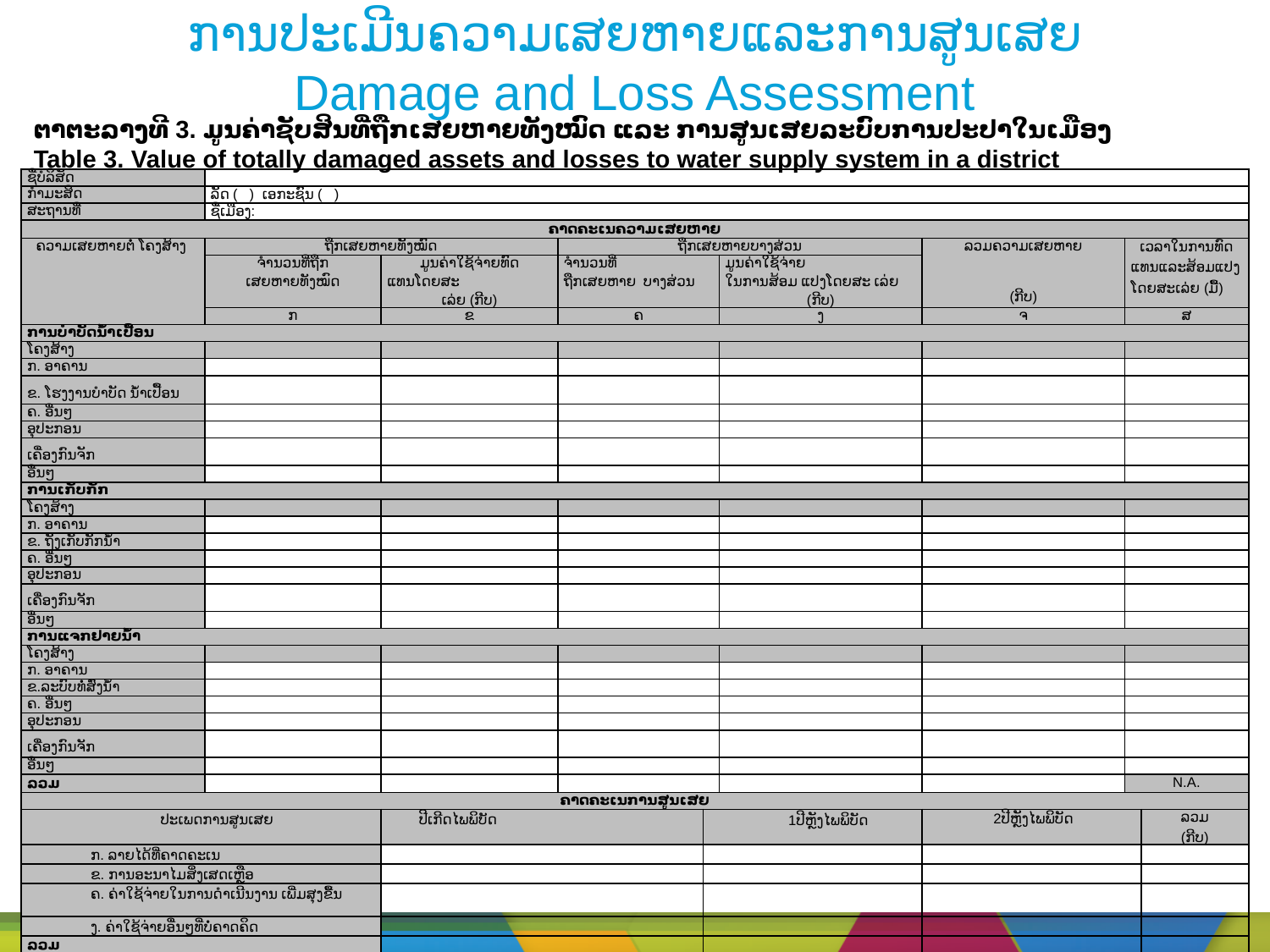

# ການປະເມີນຄວາມເສຍຫາຍແລະການສູນເສຍ Damage and Loss Assessment
ຕາຕະລາງທີ 3. ມູນຄ່າຊັບສິນທີ່ຖືກເສຍຫາຍທັງໝົດ ແລະ ການສູນເສຍລະບົບການປະປາໃນເມືອງ
Table 3. Value of totally damaged assets and losses to water supply system in a district
| ຊື່ບໍລິສັດ |  |  |  |  |  |  |  |  |
| --- | --- | --- | --- | --- | --- | --- | --- | --- |
| ກຳມະສິດ | ລັດ ( ) ເອກະຊົນ ( ) |  |  |  |  |  |  |  |
| ສະຖານທີ່ | ຊື່ເມືອງ: |  |  |  |  |  |  |  |
| ຄາດຄະເນຄວາມເສຍຫາຍ |  |  |  |  |  |  |  |  |
| ຄວາມເສຍຫາຍຕໍ່ ໂຄງສ້າງ | ຖືກເສຍຫາຍທັງໝົດ |  | ຖືກເສຍຫາຍບາງສ່ວນ |  |  | ລວມຄວາມເສຍຫາຍ     (ກີບ) | ເວລາໃນການທົດ ແທນແລະສ້ອມແປງ ໂດຍສະເລ່ຍ (ມື້) |  |
|  | ຈຳນວນທີ່ຖືກ ເສຍຫາຍທັງໝົດ | ມູນຄ່າໃຊ້ຈ່າຍທົດ ແທນໂດຍສະ ເລ່ຍ (ກີບ) | ຈຳນວນທີ່ ຖືກເສຍຫາຍ ບາງສ່ວນ |  | ມູນຄ່າໃຊ້ຈ່າຍ ໃນການສ້ອມ ແປງໂດຍສະ ເລ່ຍ (ກີບ) |  |  |  |
|  | ກ | ຂ | ຄ |  | ງ | ຈ | ສ |  |
| ການບຳບັດນ້ຳເປື້ອນ |  |  |  |  |  |  |  |  |
| ໂຄງສ້າງ |  |  |  |  |  |  |  |  |
| ກ. ອາຄານ |  |  |  |  |  |  |  |  |
| ຂ. ໂຮງງານບຳບັດ ນ້ຳເປື້ອນ |  |  |  |  |  |  |  |  |
| ຄ. ອື່ນໆ |  |  |  |  |  |  |  |  |
| ອຸປະກອນ |  |  |  |  |  |  |  |  |
| ເຄື່ອງກົນຈັກ |  |  |  |  |  |  |  |  |
| ອື່ນໆ |  |  |  |  |  |  |  |  |
| ການເກັບກັກ |  |  |  |  |  |  |  |  |
| ໂຄງສ້າງ |  |  |  |  |  |  |  |  |
| ກ. ອາຄານ |  |  |  |  |  |  |  |  |
| ຂ. ຖັງເກັບກັກນ້ຳ |  |  |  |  |  |  |  |  |
| ຄ. ອື່ນໆ |  |  |  |  |  |  |  |  |
| ອຸປະກອນ |  |  |  |  |  |  |  |  |
| ເຄື່ອງກົນຈັກ |  |  |  |  |  |  |  |  |
| ອື່ນໆ |  |  |  |  |  |  |  |  |
| ການແຈກຢາຍນ້ຳ |  |  |  |  |  |  |  |  |
| ໂຄງສ້າງ |  |  |  |  |  |  |  |  |
| ກ. ອາຄານ |  |  |  |  |  |  |  |  |
| ຂ.ລະບົບທໍ່ສົ່ງນ້ຳ |  |  |  |  |  |  |  |  |
| ຄ. ອື່ນໆ |  |  |  |  |  |  |  |  |
| ອຸປະກອນ |  |  |  |  |  |  |  |  |
| ເຄື່ອງກົນຈັກ |  |  |  |  |  |  |  |  |
| ອື່ນໆ |  |  |  |  |  |  |  |  |
| ລວມ |  |  |  |  |  |  | N.A. |  |
| ຄາດຄະເນການສູນເສຍ |  |  |  |  |  |  |  |  |
| ປະເພດການສູນເສຍ |  | ປີເກີດໄພພິບັດ |  | 1ປີຫຼັງໄພພິບັດ |  | 2ປີຫຼັງໄພພິບັດ |  | ລວມ (ກີບ) |
| ກ. ລາຍໄດ້ທີ່ຄາດຄະເນ |  |  |  |  |  |  |  |  |
| ຂ. ການອະນາໄມສິ່ງເສດເຫຼືອ |  |  |  |  |  |  |  |  |
| ຄ. ຄ່າໃຊ້ຈ່າຍໃນການດຳເນີນງານ ເພີ່ມສຸງຂື້ນ |  |  |  |  |  |  |  |  |
| ງ. ຄ່າໃຊ້ຈ່າຍອື່ນໆທີ່ບໍ່ຄາດຄິດ |  |  |  |  |  |  |  |  |
| ລວມ |  |  |  |  |  |  |  |  |